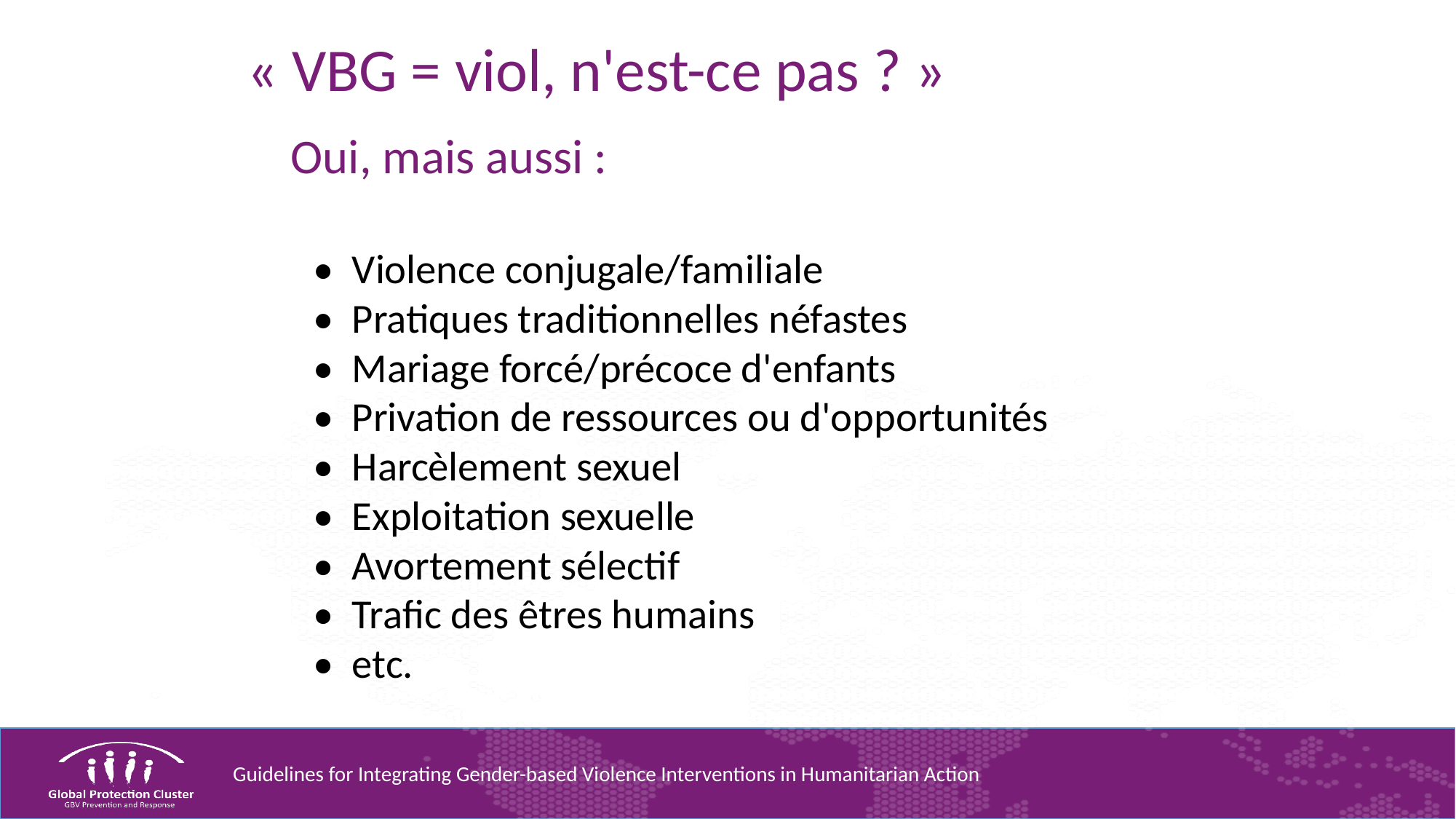

« VBG = viol, n'est-ce pas ? »

    Oui, mais aussi :
•  Violence conjugale/familiale
•  Pratiques traditionnelles néfastes
•  Mariage forcé/précoce d'enfants
•  Privation de ressources ou d'opportunités
•  Harcèlement sexuel
•  Exploitation sexuelle
•  Avortement sélectif
•  Trafic des êtres humains
•  etc.